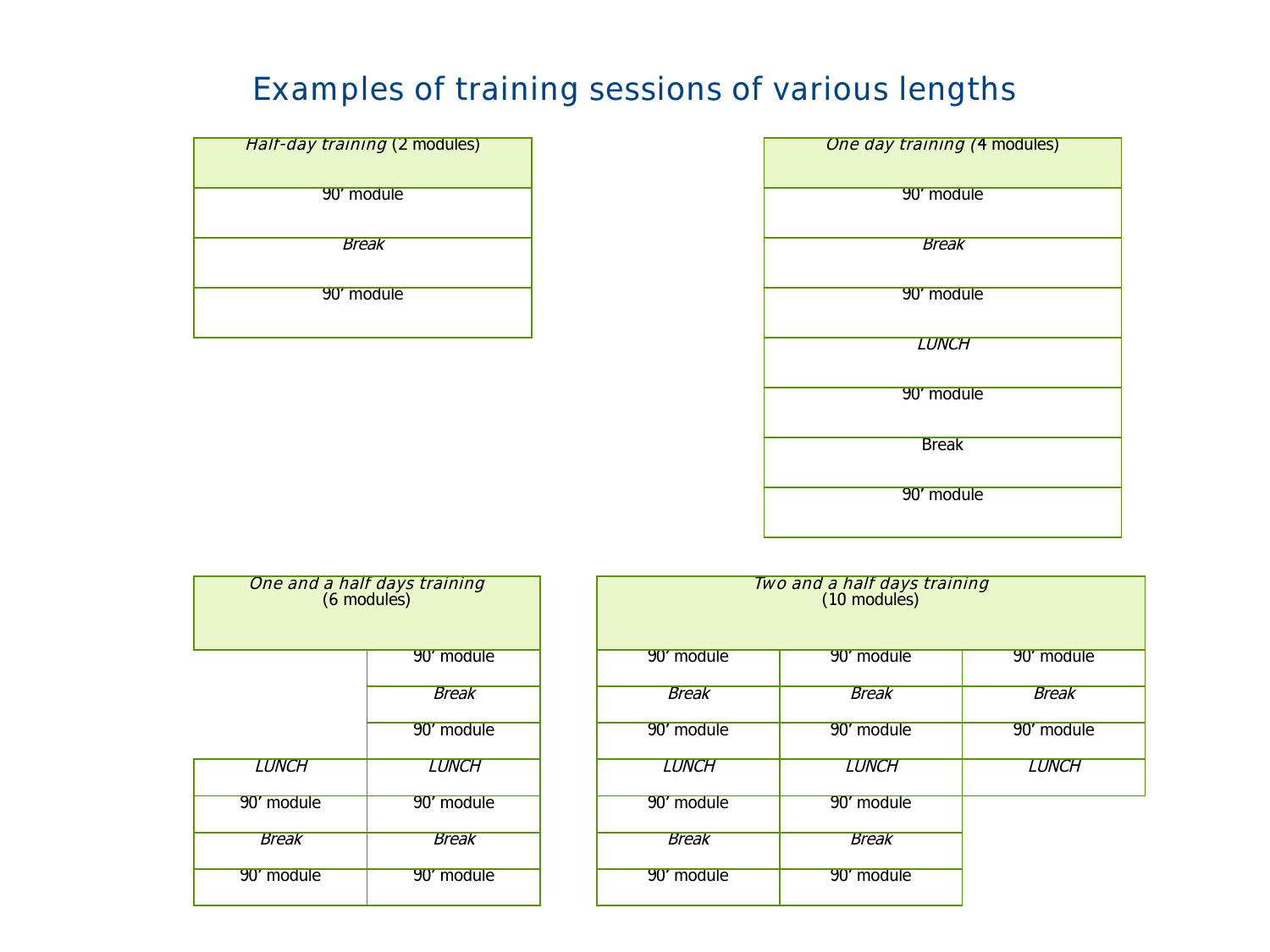

Examples of training sessions of various lengths

| Half-day training (2 modules) |  | One day training (4 modules) |
| --- | --- | --- |
| 90’ module |  | 90’ module |
| Break |  | Break |
| 90’ module |  | 90’ module |
|  |  | LUNCH |
|  |  | 90’ module |
|  |  | Break |
|  |  | 90’ module |
| One and a half days training (6 modules) |  |  | Two and a half days training (10 modules) |  |  |
| --- | --- | --- | --- | --- | --- |
|  | 90’ module |  | 90’ module | 90’ module | 90’ module |
|  | Break |  | Break | Break | Break |
|  | 90’ module |  | 90’ module | 90’ module | 90’ module |
| LUNCH | LUNCH |  | LUNCH | LUNCH | LUNCH |
| 90’ module | 90’ module |  | 90’ module | 90’ module |  |
| Break | Break |  | Break | Break |  |
| 90’ module | 90’ module |  | 90’ module | 90’ module |  |